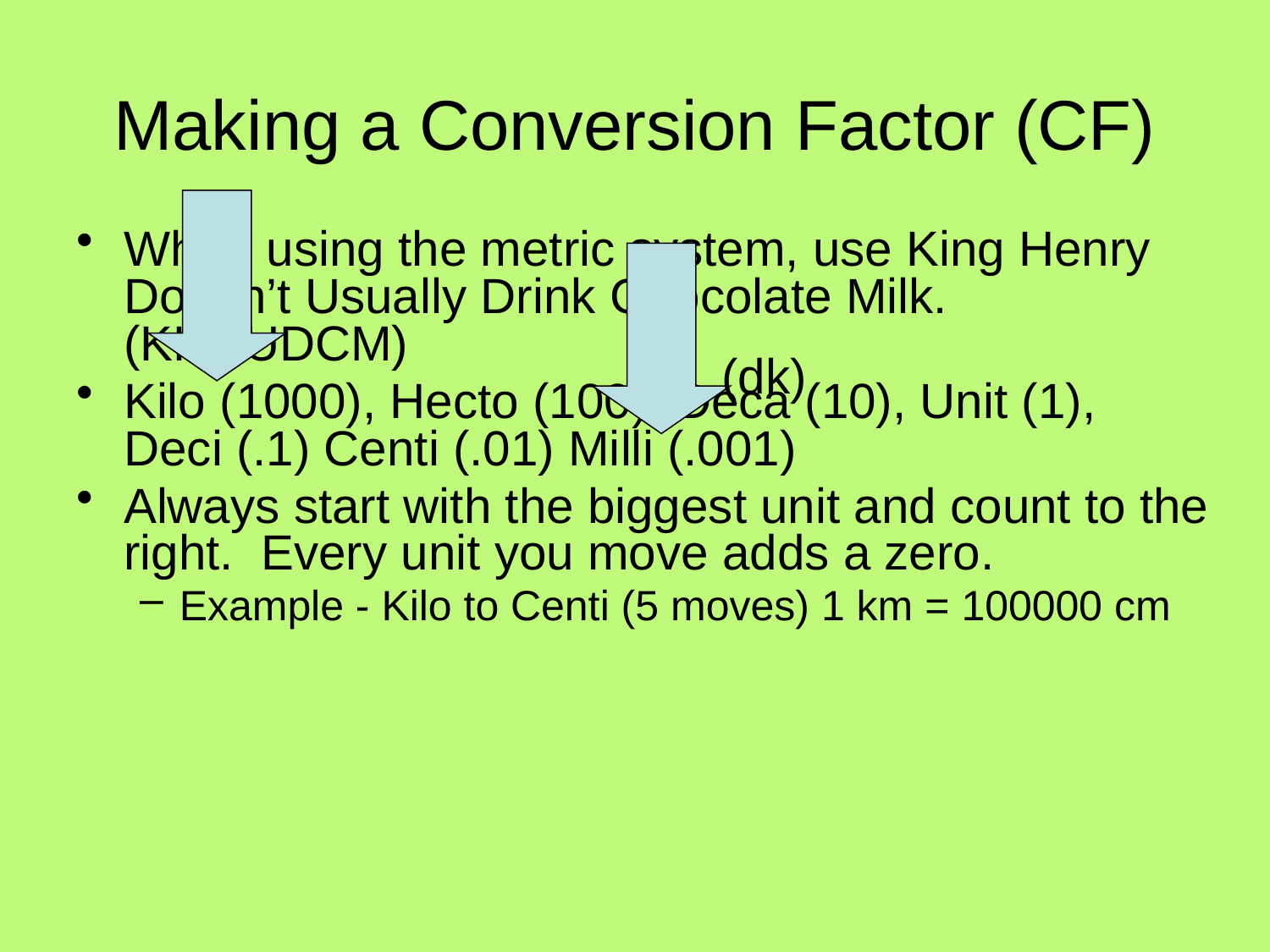

# Making a Conversion Factor (CF)

When using the metric system, use King Henry Doesn’t Usually Drink Chocolate Milk.  (KHDUDCM)
Kilo (1000), Hecto (100), Deca (10), Unit (1),  Deci (.1) Centi (.01) Milli (.001)
Always start with the biggest unit and count to the right.  Every unit you move adds a zero.
Example - Kilo to Centi (5 moves) 1 km = 100000 cm

(dk)